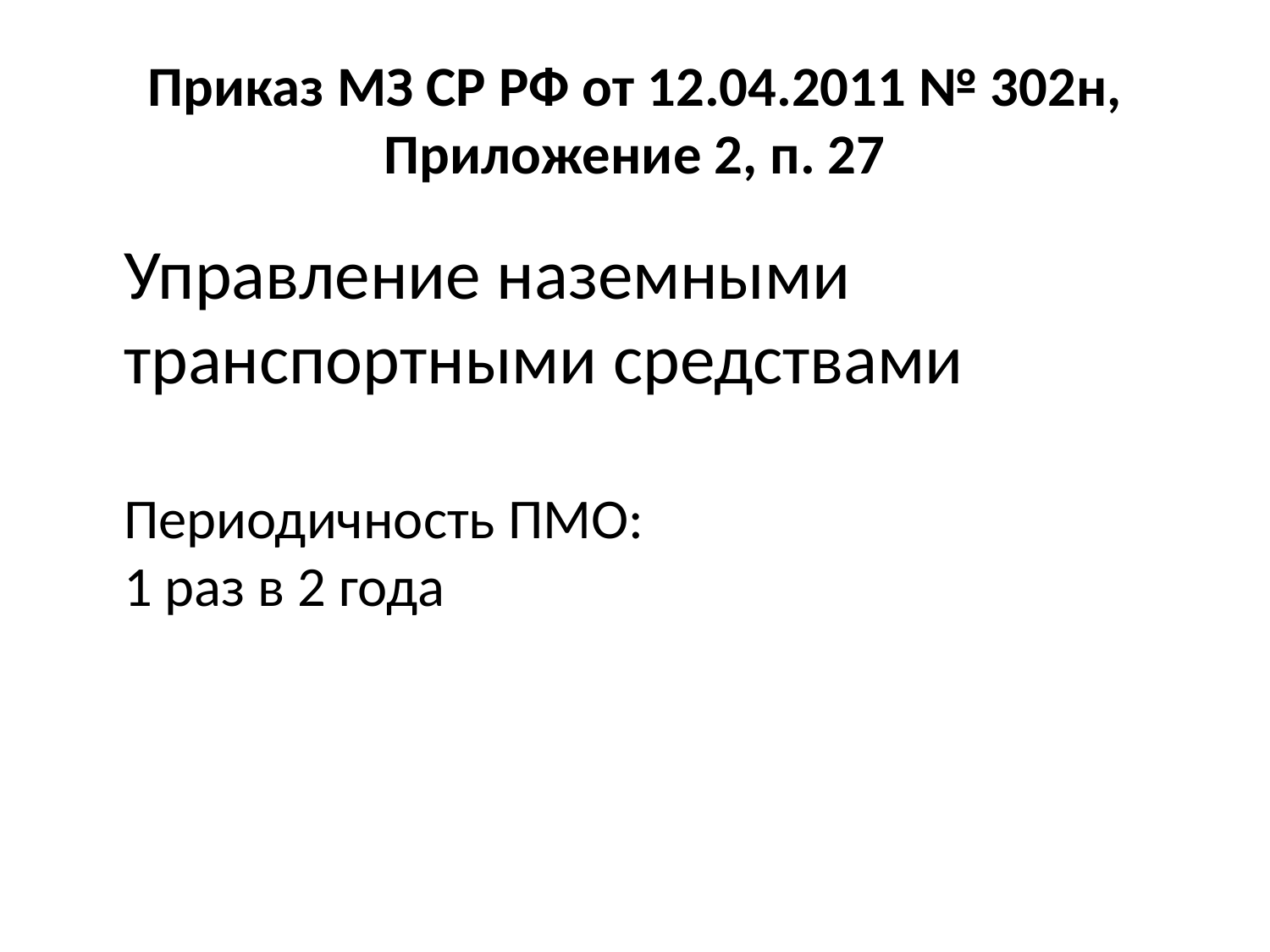

Приказ МЗ СР РФ от 12.04.2011 № 302н, Приложение 2, п. 27
	Управление наземными транспортными средствами

	Периодичность ПМО:
	1 раз в 2 года